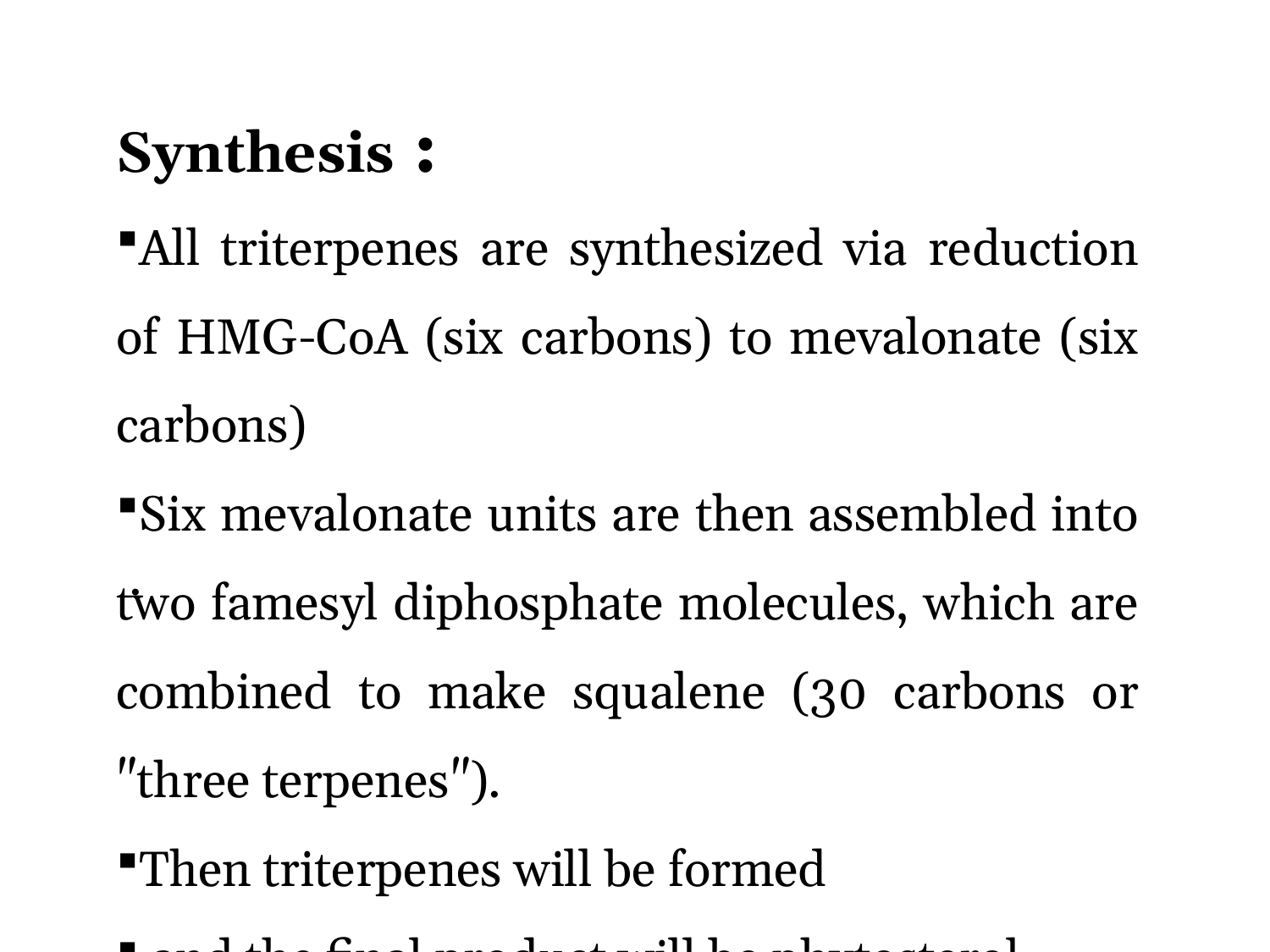

Synthesis :
All triterpenes are synthesized via reduction of HMG-CoA (six carbons) to mevalonate (six carbons)
Six mevalonate units are then assembled into two famesyl diphosphate molecules, which are combined to make squalene (30 carbons or "three terpenes").
Then triterpenes will be formed
 and the final product will be phytosterol.

.
26